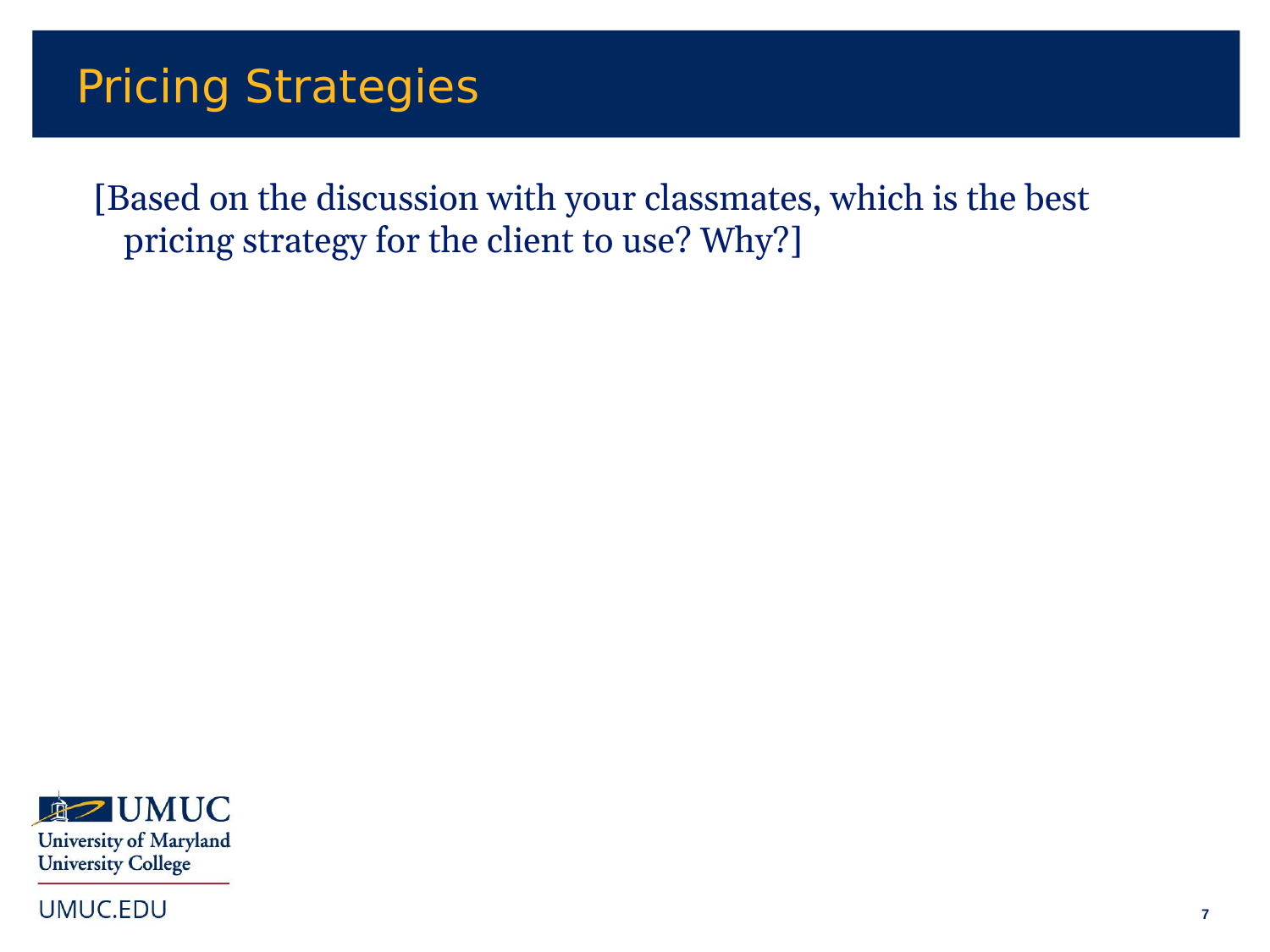

# Pricing Strategies
[Based on the discussion with your classmates, which is the best pricing strategy for the client to use? Why?]